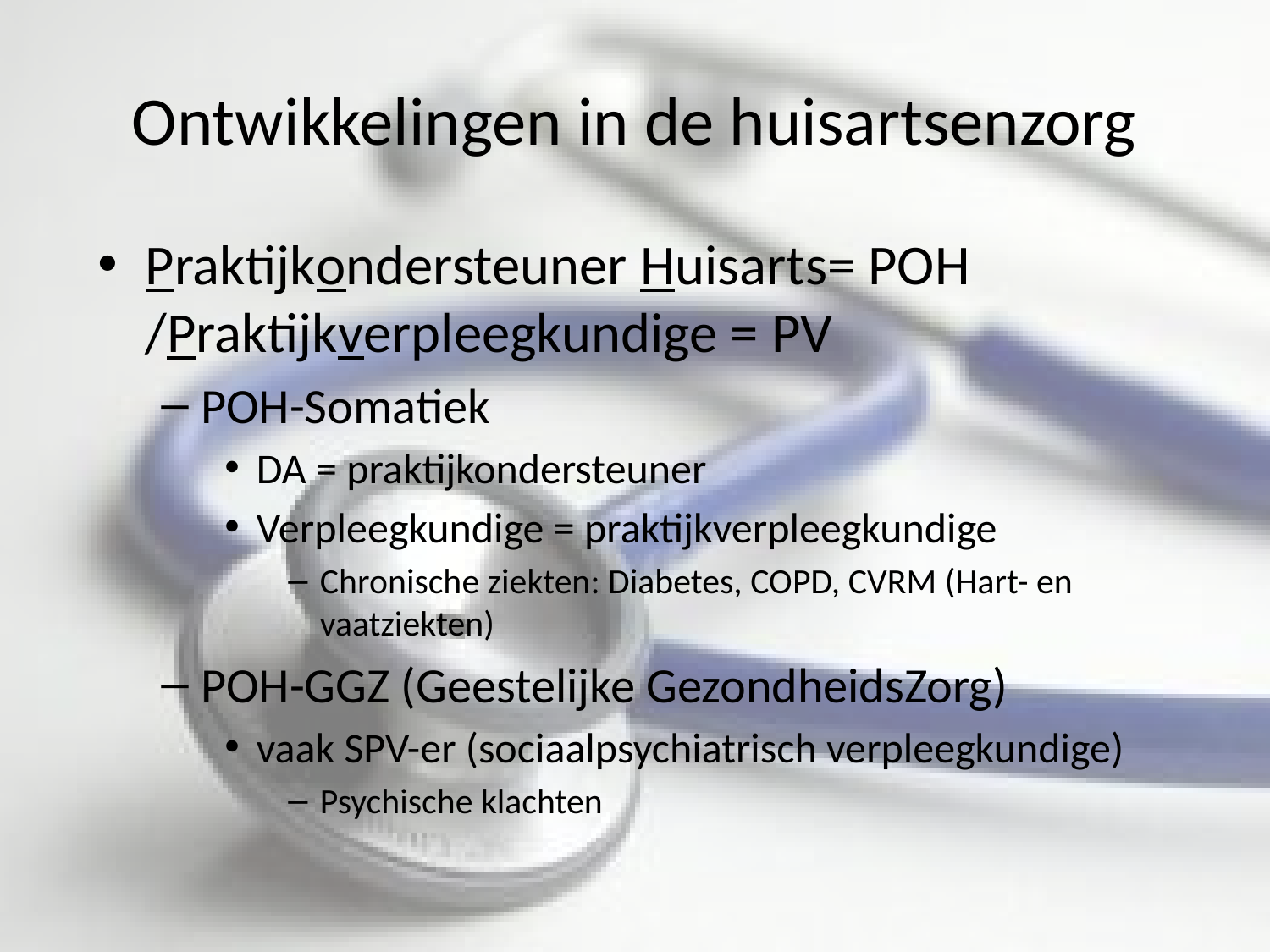

# Ontwikkelingen in de huisartsenzorg
Praktijkondersteuner Huisarts= POH /Praktijkverpleegkundige = PV
POH-Somatiek
DA = praktijkondersteuner
Verpleegkundige = praktijkverpleegkundige
Chronische ziekten: Diabetes, COPD, CVRM (Hart- en vaatziekten)
POH-GGZ (Geestelijke GezondheidsZorg)
vaak SPV-er (sociaalpsychiatrisch verpleegkundige)
Psychische klachten